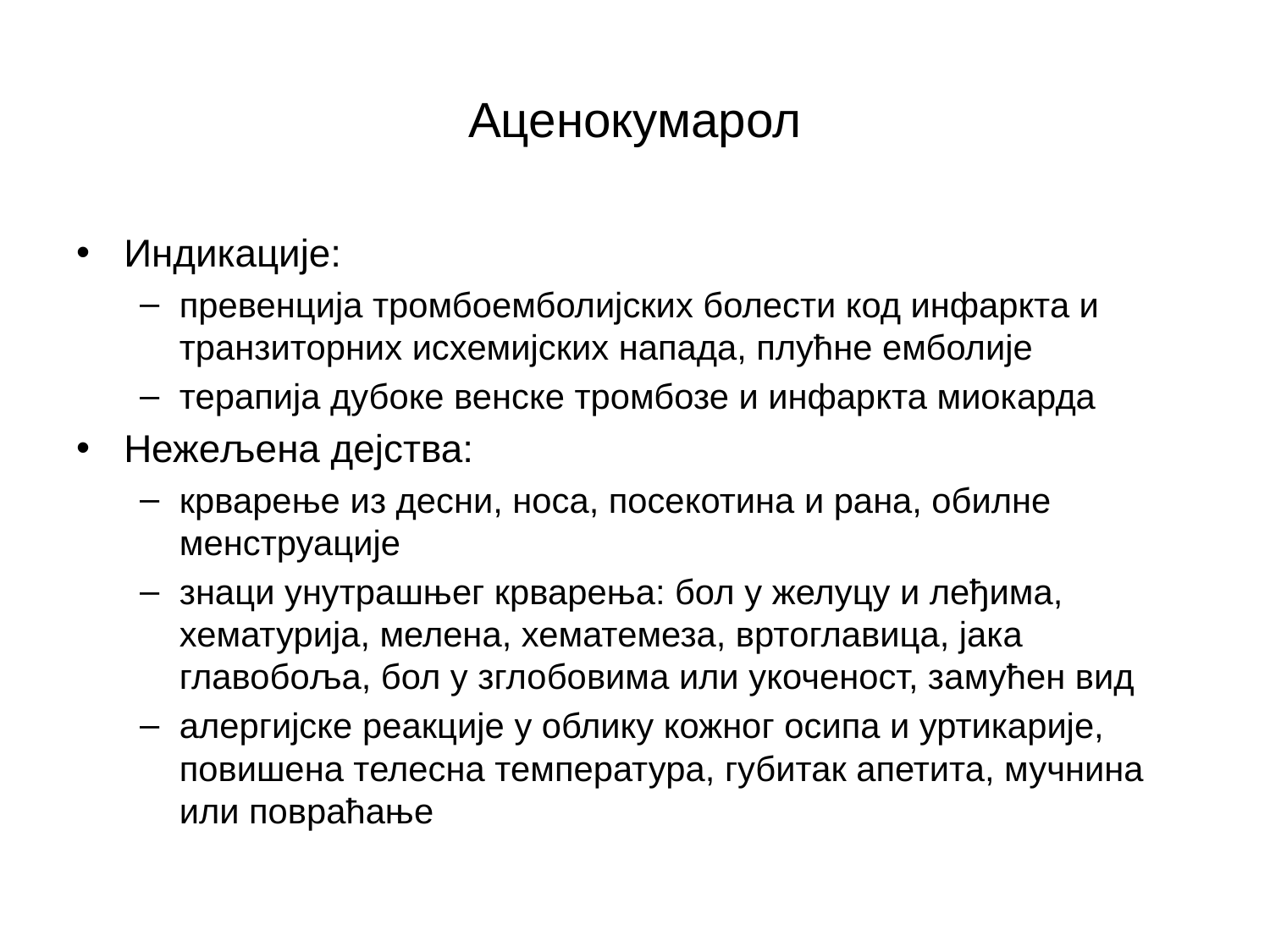

# Аценокумарол
Индикације:
превенција тромбоемболијских болести код инфаркта и транзиторних исхемијских напада, плућне емболије
терапија дубоке венске тромбозе и инфаркта миокарда
Нежељена дејства:
крварење из десни, носа, посекотина и рана, обилне менструације
знаци унутрашњег крварења: бол у желуцу и леђима, хематурија, мелена, хематемеза, вртоглавица, јака главобољa, бол у зглобовимa или укоченост, зaмућен вид
алергијске реакције у облику кожног осипа и уртикарије, повишена телесна температура, губитак апетита, мучнина или повраћање